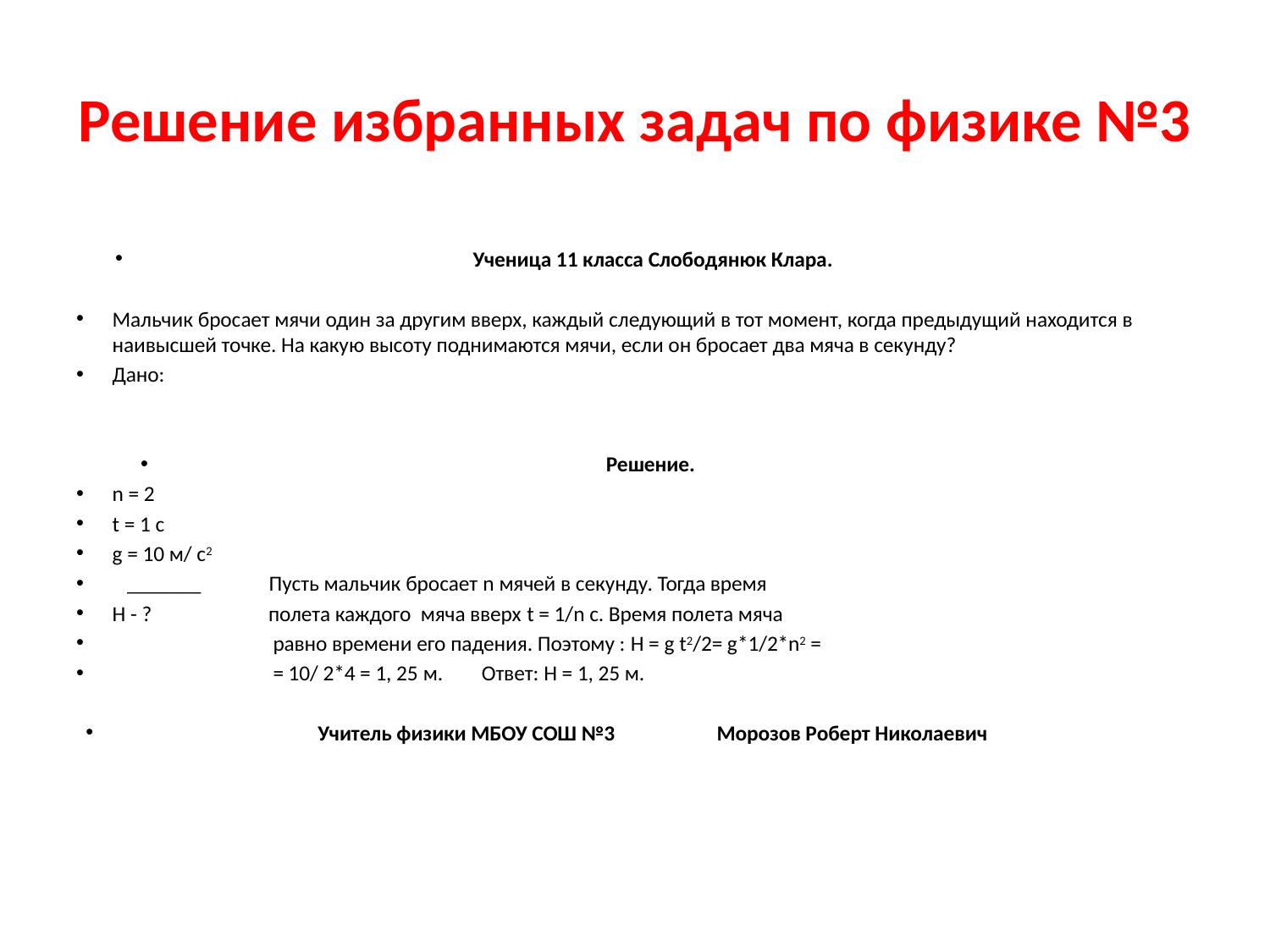

# Решение избранных задач по физике №3

Ученица 11 класса Слободянюк Клара.

Мальчик бросает мячи один за другим вверх, каждый следующий в тот момент, когда предыдущий находится в наивысшей точке. На какую высоту поднимаются мячи, если он бросает два мяча в секунду?
Дано:

Решение.
n = 2
t = 1 с
g = 10 м/ с2
   _______              Пусть мальчик бросает n мячей в секунду. Тогда время
H - ?                        полета каждого  мяча вверх t = 1/n с. Время полета мяча
                                 равно времени его падения. Поэтому : H = g t2/2= g*1/2*n2 =
                                 = 10/ 2*4 = 1, 25 м.        Ответ: H = 1, 25 м.

Учитель физики МБОУ СОШ №3                     Морозов Роберт Николаевич